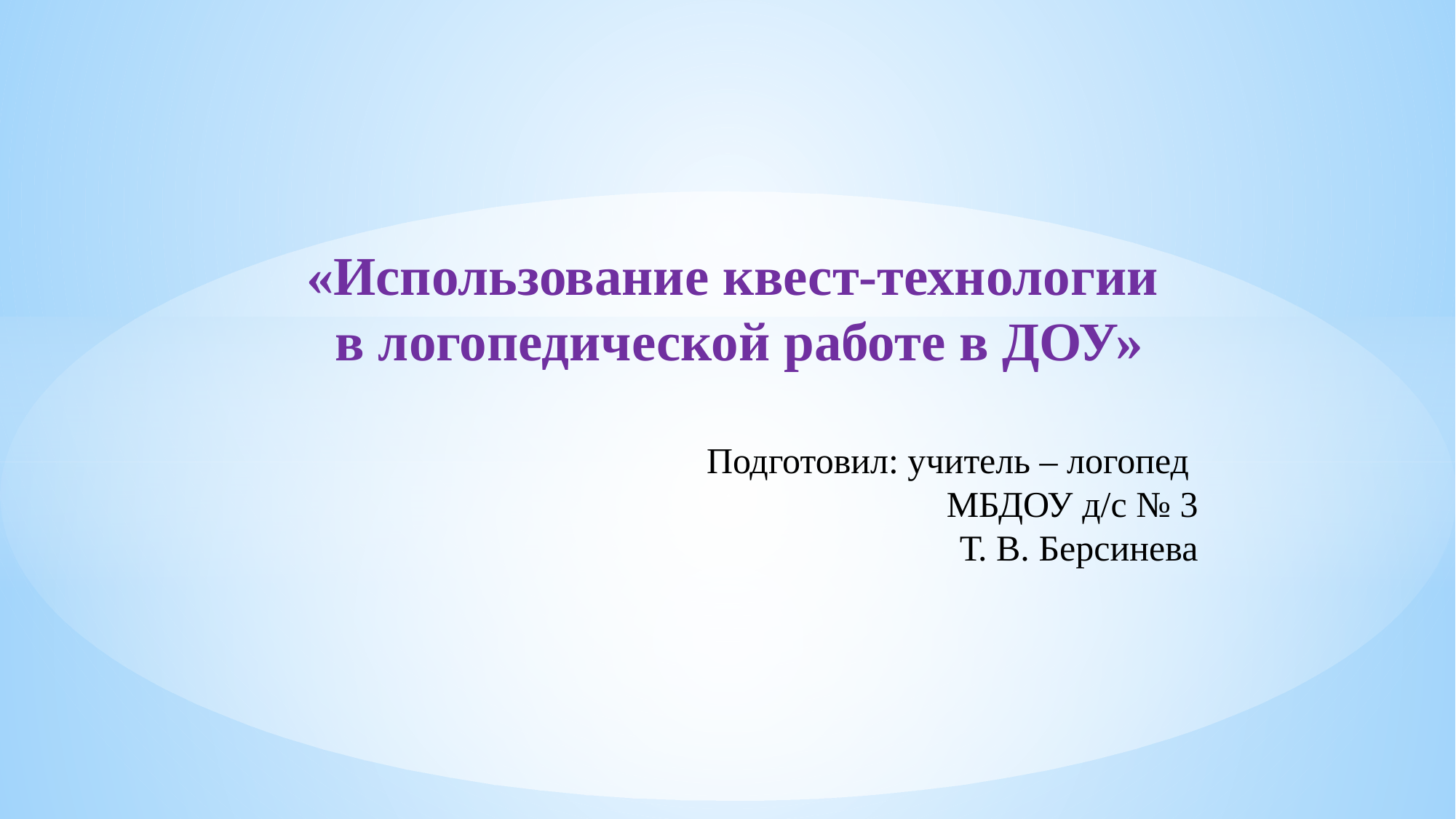

«Использование квест-технологии
в логопедической работе в ДОУ»

                       Подготовил: учитель – логопед
МБДОУ д/с № 3
Т. В. Берсинева